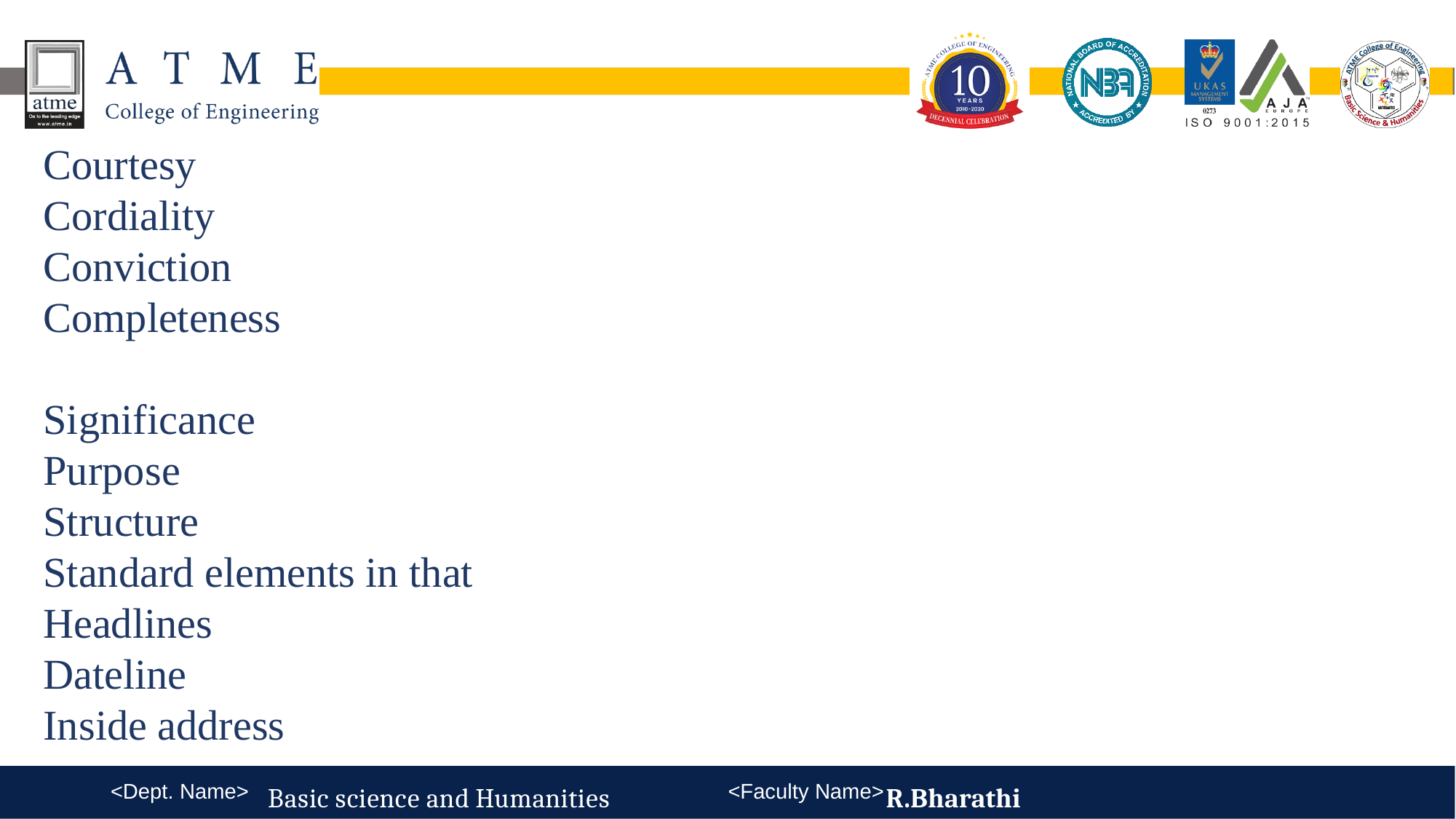

Courtesy
Cordiality
Conviction
Completeness

Significance
Purpose
Structure
Standard elements in that
Headlines
Dateline
Inside address

Basic science and Humanities
R.Bharathi